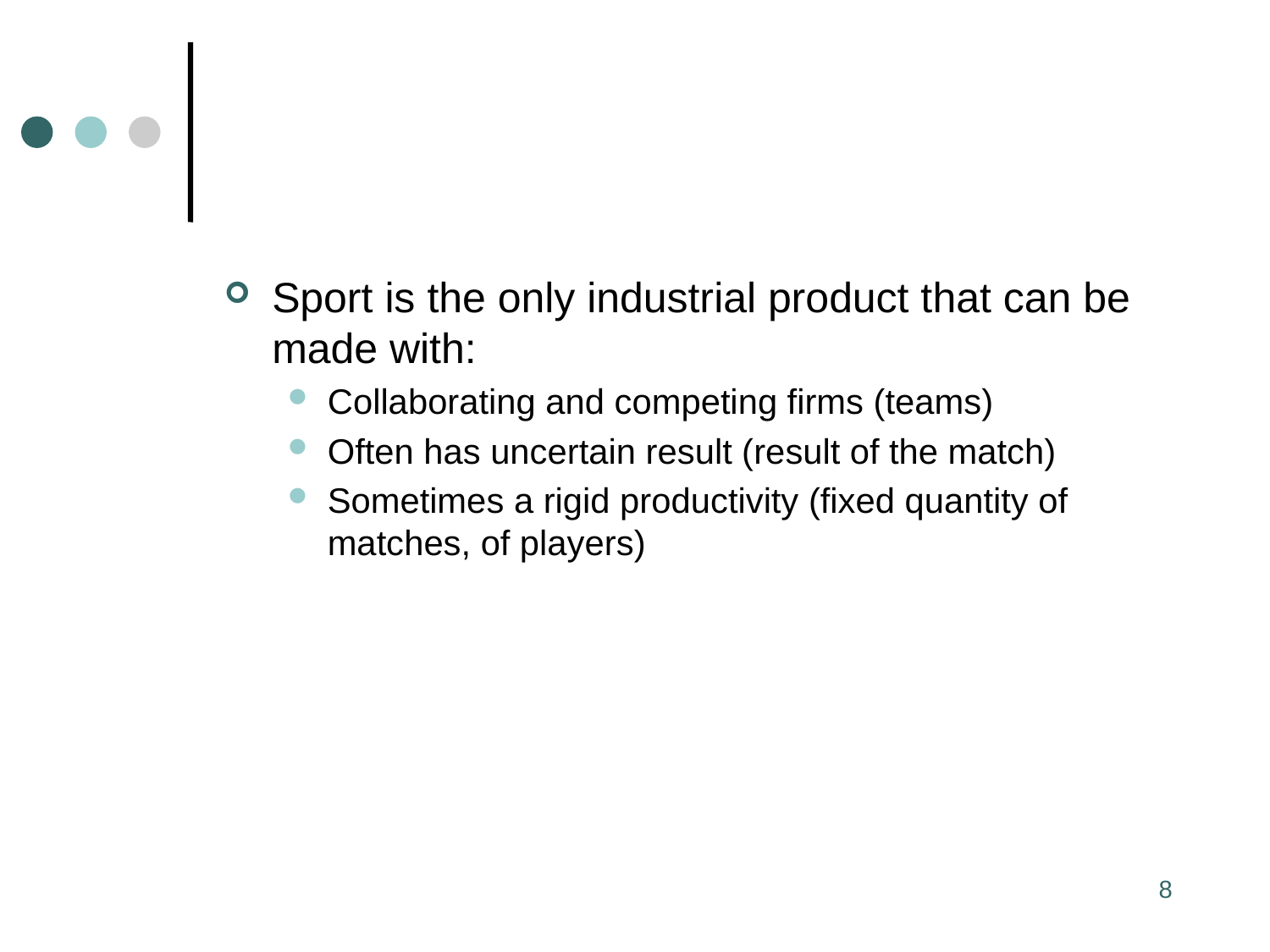

#
Sport is the only industrial product that can be made with:
Collaborating and competing firms (teams)
Often has uncertain result (result of the match)
Sometimes a rigid productivity (fixed quantity of matches, of players)
8